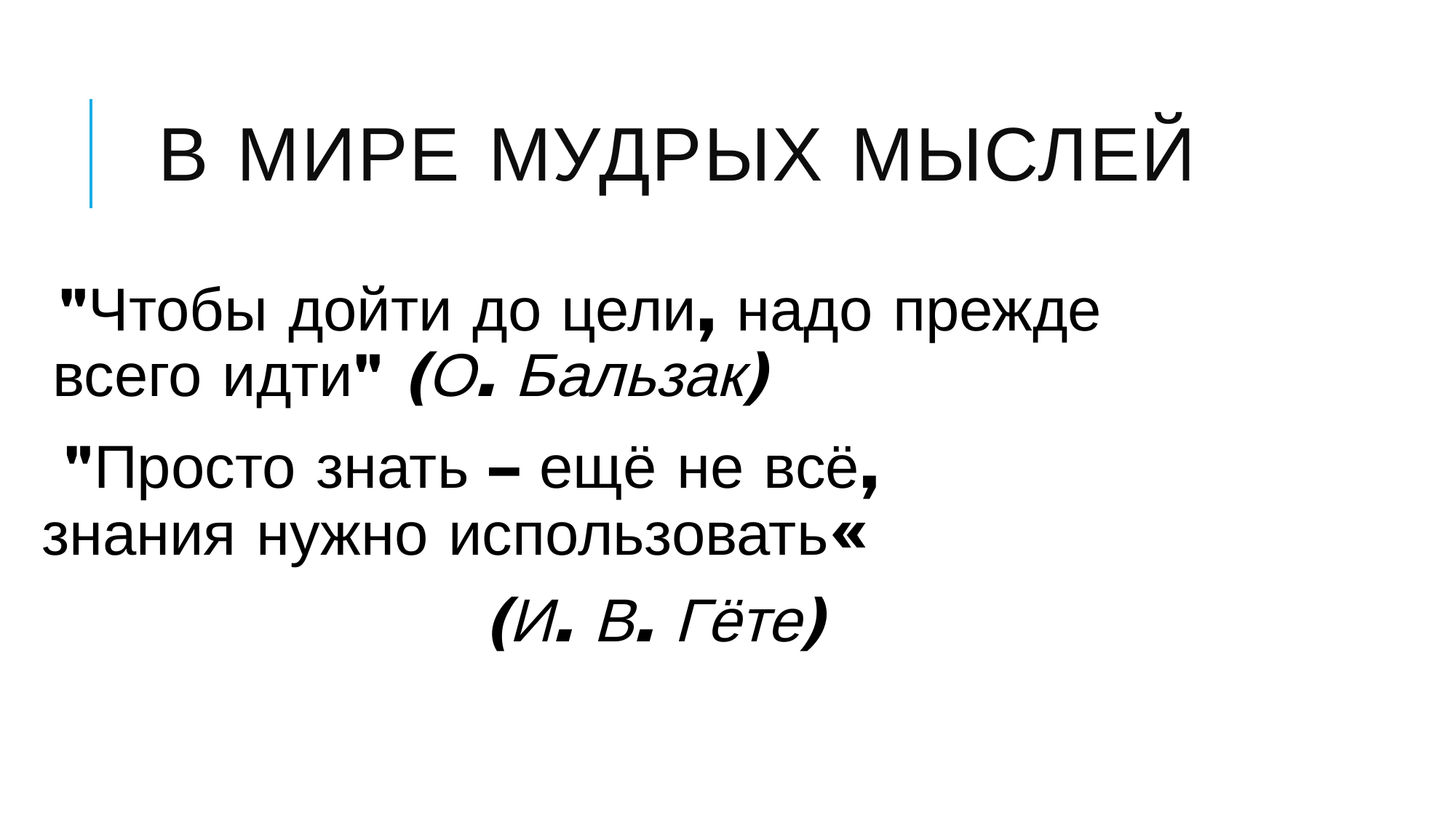

# В мире мудрых мыслей
"Чтобы дойти до цели, надо прежде   всего идти" (О. Бальзак)
 "Просто знать – ещё не всё, знания нужно использовать«
                      (И. В. Гёте)